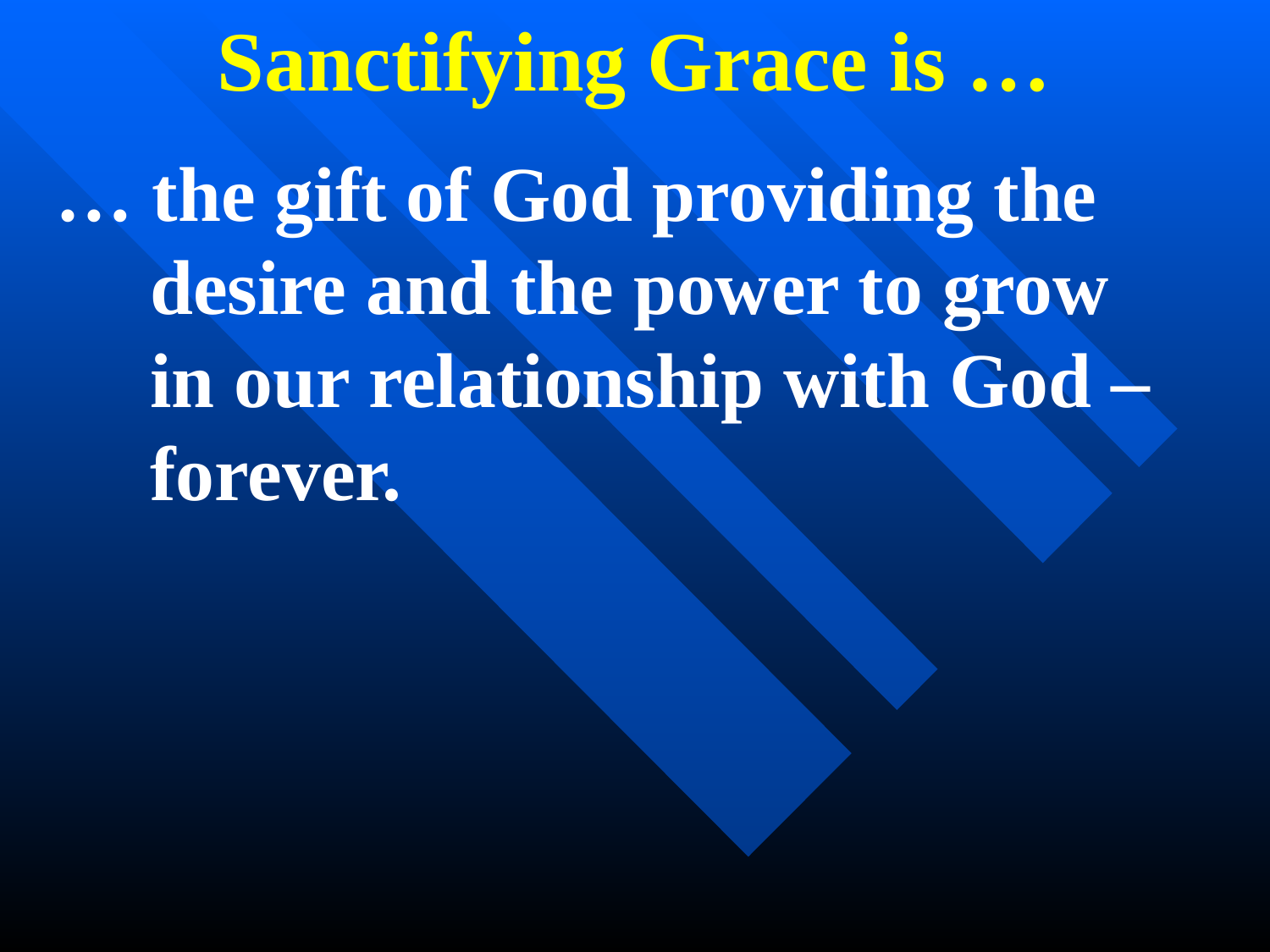

Sanctifying Grace is …
… the gift of God providing the desire and the power to grow in our relationship with God – forever.